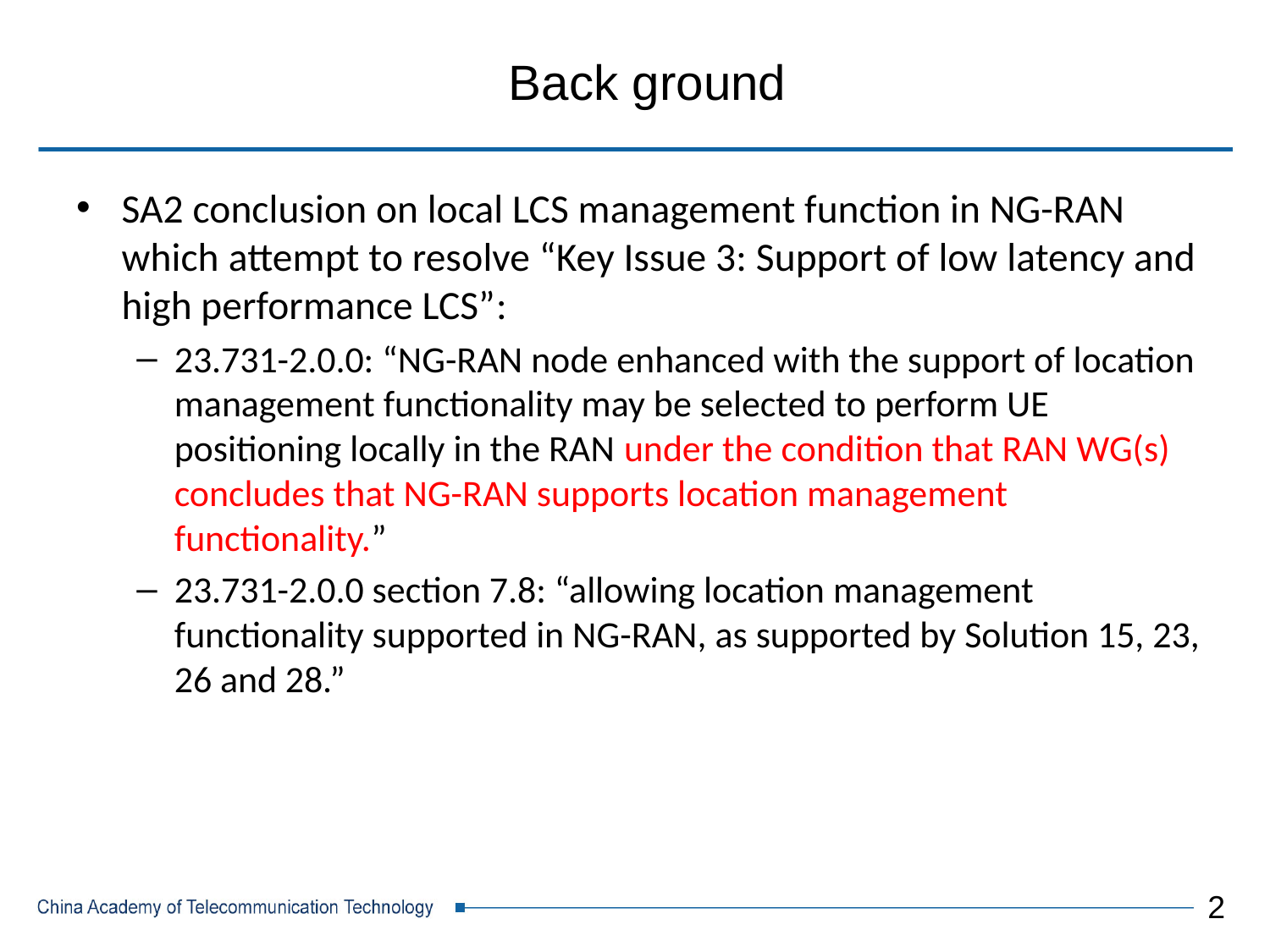

# Back ground

SA2 conclusion on local LCS management function in NG-RAN which attempt to resolve “Key Issue 3: Support of low latency and high performance LCS”:
23.731-2.0.0: “NG-RAN node enhanced with the support of location management functionality may be selected to perform UE positioning locally in the RAN under the condition that RAN WG(s) concludes that NG-RAN supports location management functionality.”
23.731-2.0.0 section 7.8: “allowing location management functionality supported in NG-RAN, as supported by Solution 15, 23, 26 and 28.”
2